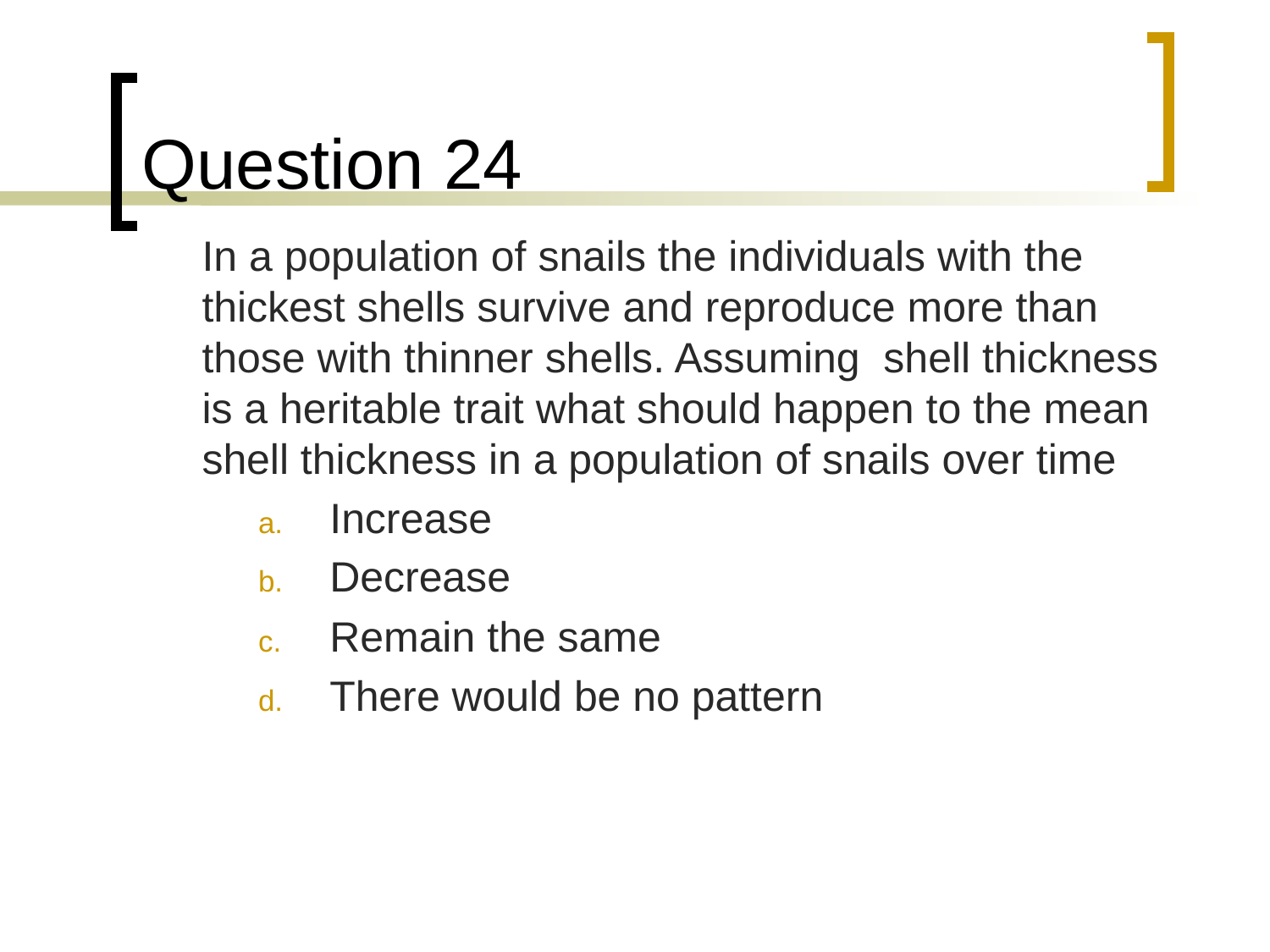

# Question 24
	In a population of snails the individuals with the thickest shells survive and reproduce more than those with thinner shells. Assuming  shell thickness is a heritable trait what should happen to the mean shell thickness in a population of snails over time
Increase
Decrease
Remain the same
There would be no pattern